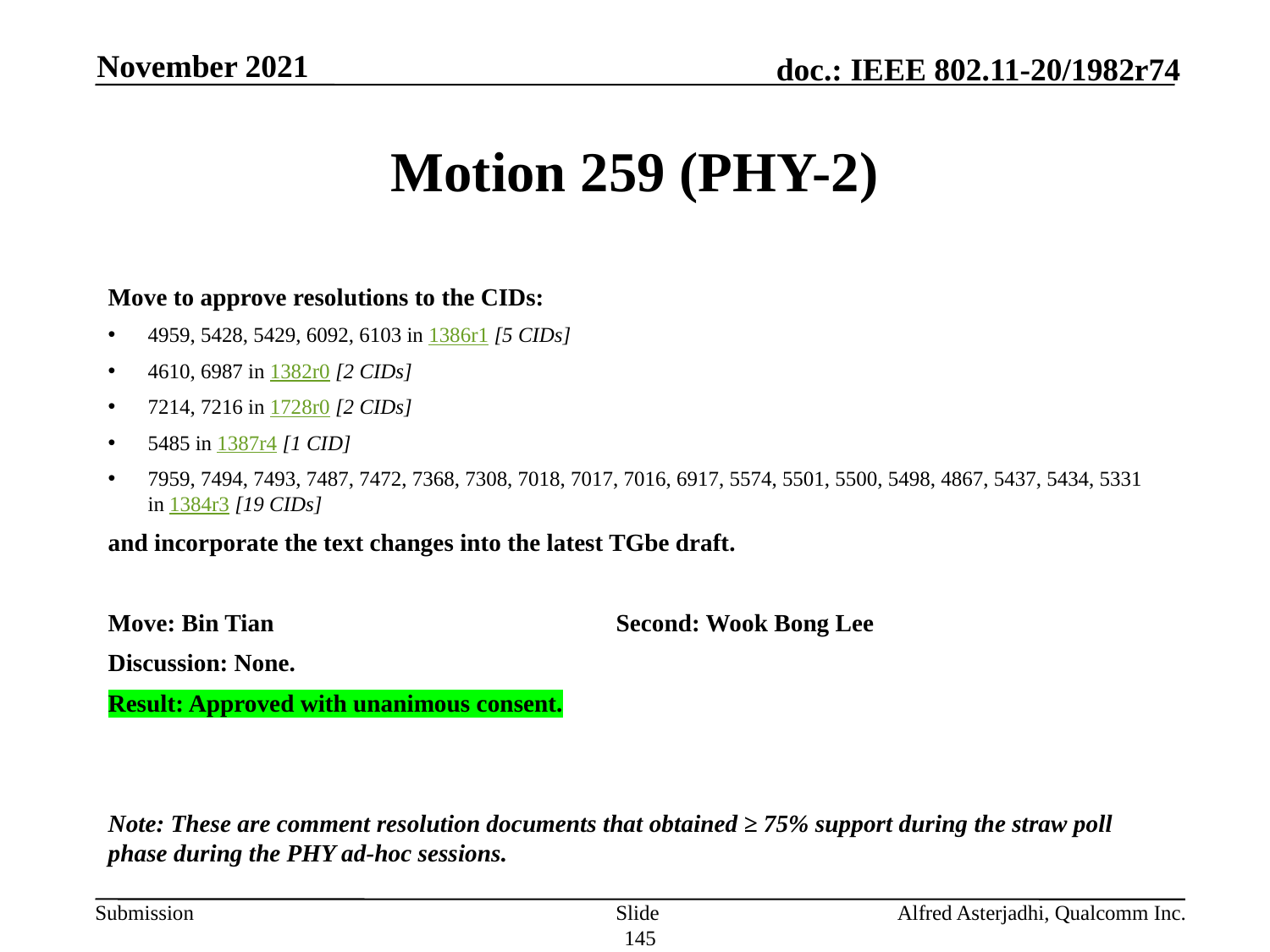

November 2021
# Motion 259 (PHY-2)
Move to approve resolutions to the CIDs:
4959, 5428, 5429, 6092, 6103 in 1386r1 [5 CIDs]
4610, 6987 in 1382r0 [2 CIDs]
7214, 7216 in 1728r0 [2 CIDs]
5485 in 1387r4 [1 CID]
7959, 7494, 7493, 7487, 7472, 7368, 7308, 7018, 7017, 7016, 6917, 5574, 5501, 5500, 5498, 4867, 5437, 5434, 5331 in 1384r3 [19 CIDs]
and incorporate the text changes into the latest TGbe draft.

Move: Bin Tian			Second: Wook Bong Lee
Discussion: None.
Result: Approved with unanimous consent.

Note: These are comment resolution documents that obtained ≥ 75% support during the straw poll phase during the PHY ad-hoc sessions.

Slide 145
Alfred Asterjadhi, Qualcomm Inc.